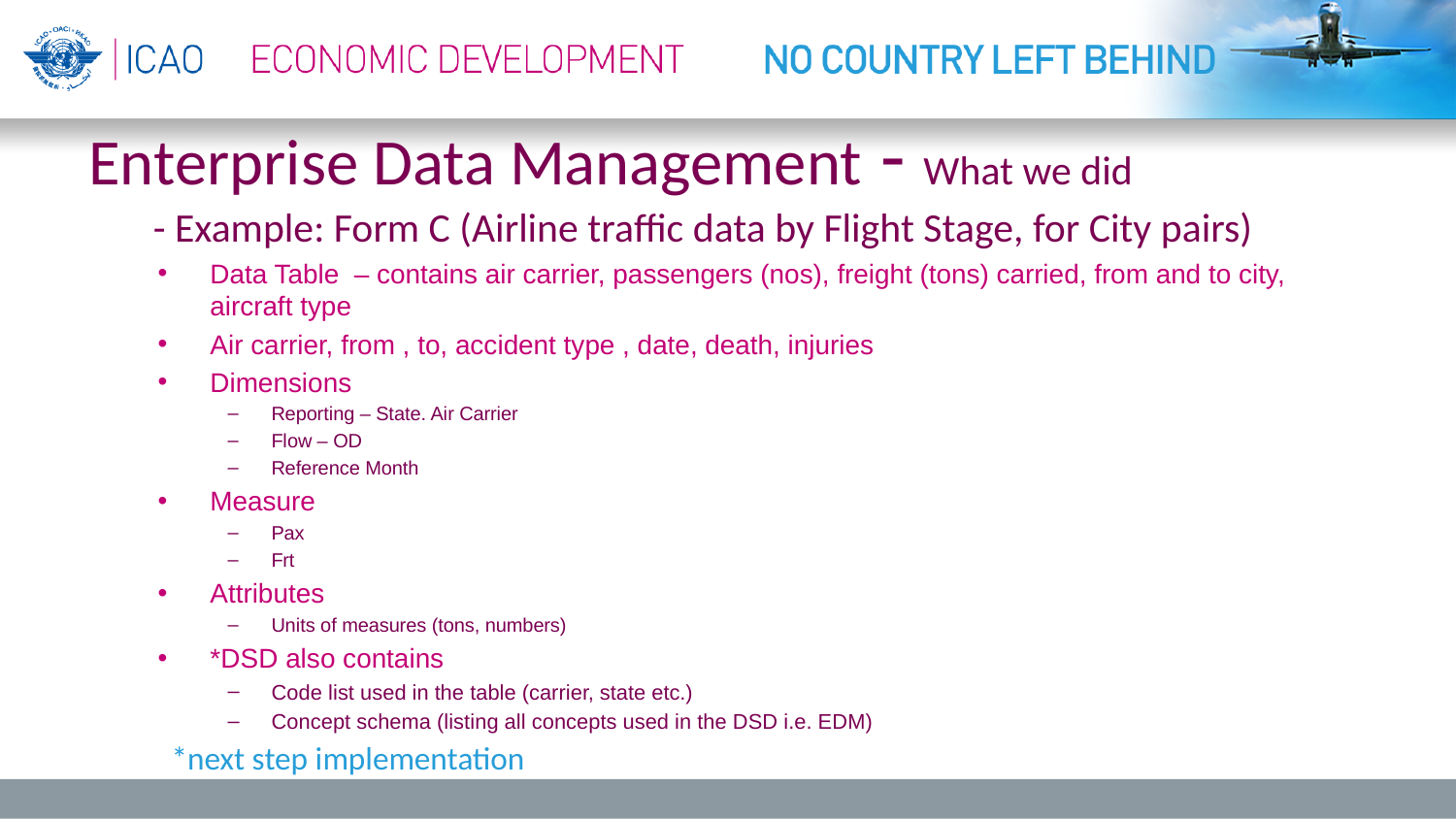

# Enterprise Data Management - What we did - Example: Form C (Airline traffic data by Flight Stage, for City pairs)
Data Table  – contains air carrier, passengers (nos), freight (tons) carried, from and to city, aircraft type
Air carrier, from , to, accident type , date, death, injuries
Dimensions
Reporting – State. Air Carrier
Flow – OD
Reference Month
Measure
Pax
Frt
Attributes
Units of measures (tons, numbers)
*DSD also contains
Code list used in the table (carrier, state etc.)
Concept schema (listing all concepts used in the DSD i.e. EDM)
*next step implementation